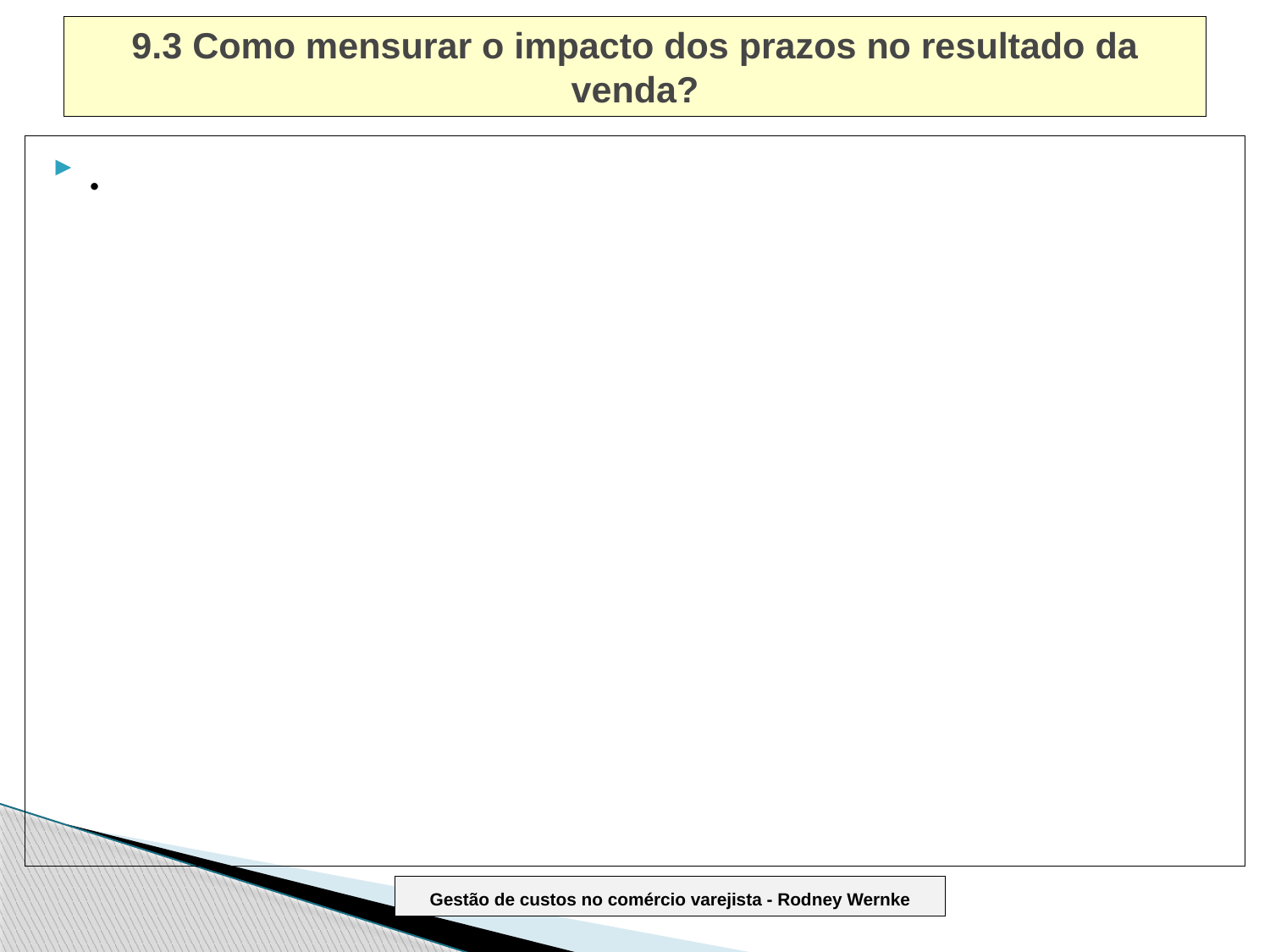

# 9.3 Como mensurar o impacto dos prazos no resultado da venda?
.
Gestão de custos no comércio varejista - Rodney Wernke